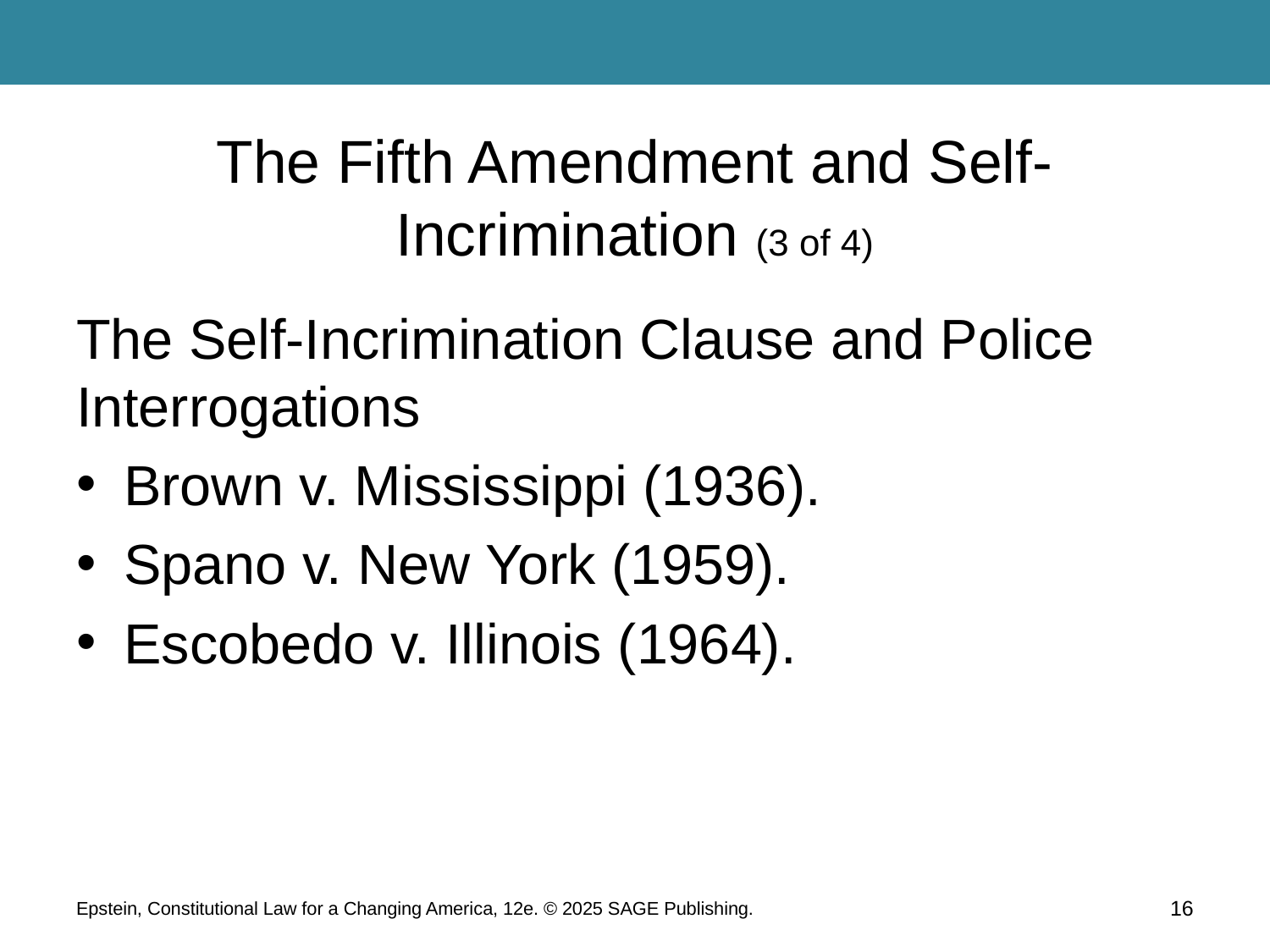

# The Fifth Amendment and Self-Incrimination (3 of 4)
The Self-Incrimination Clause and Police Interrogations
Brown v. Mississippi (1936).
Spano v. New York (1959).
Escobedo v. Illinois (1964).
Epstein, Constitutional Law for a Changing America, 12e. © 2025 SAGE Publishing.
16